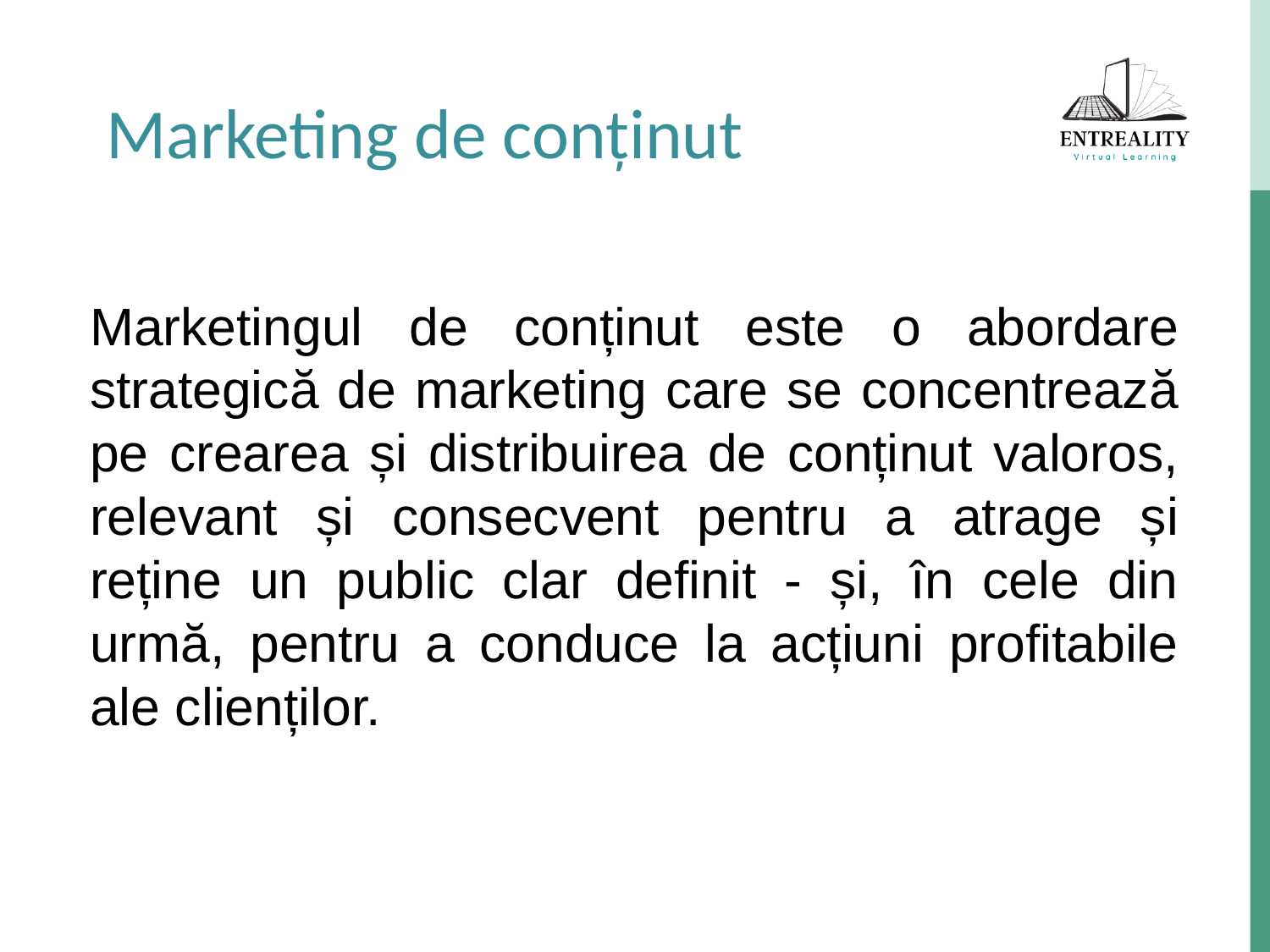

Marketing de conținut

Marketingul de conținut este o abordare strategică de marketing care se concentrează pe crearea și distribuirea de conținut valoros, relevant și consecvent pentru a atrage și reține un public clar definit - și, în cele din urmă, pentru a conduce la acțiuni profitabile ale clienților.